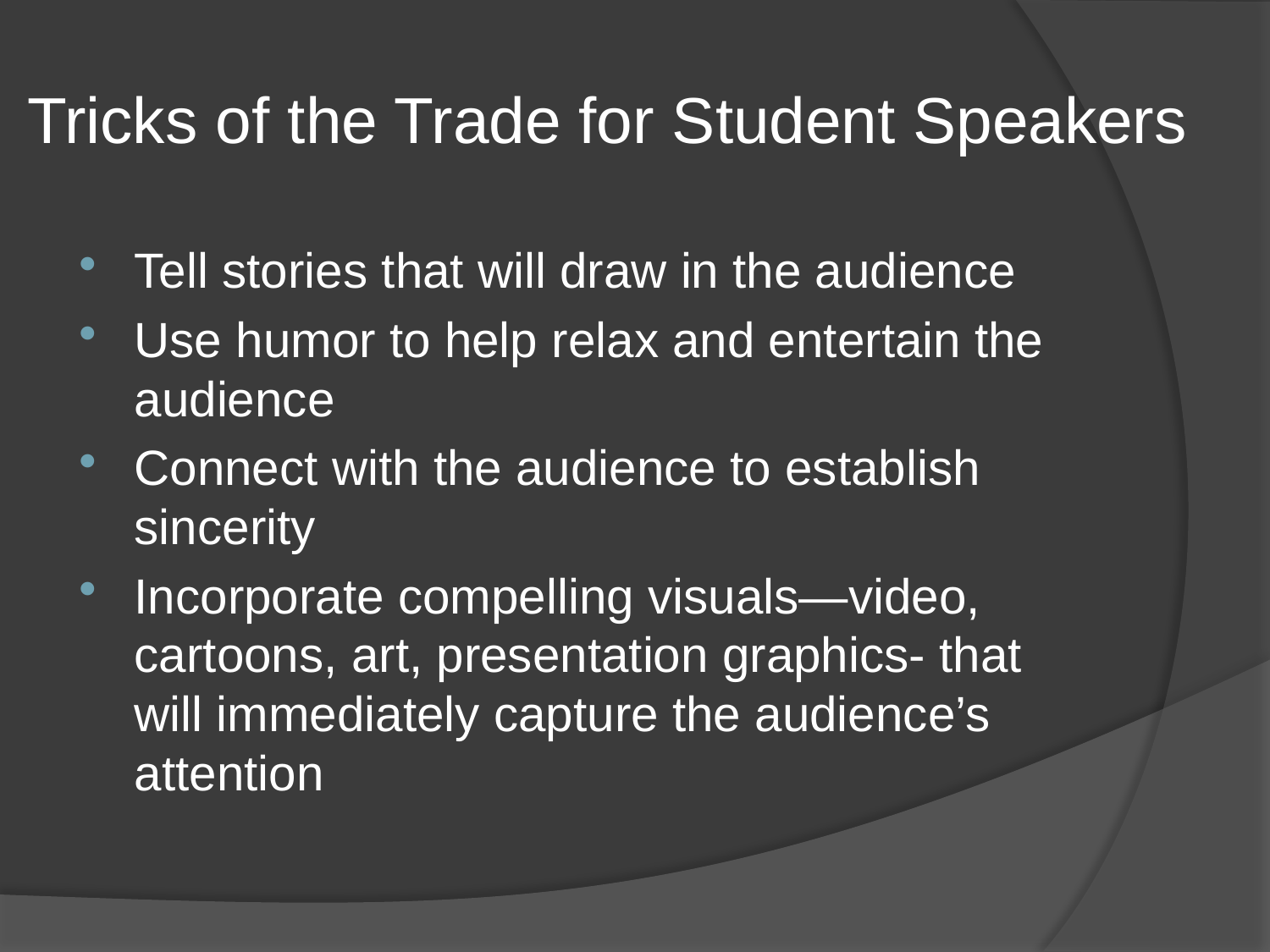

# Tricks of the Trade for Student Speakers
Tell stories that will draw in the audience
Use humor to help relax and entertain the audience
Connect with the audience to establish sincerity
Incorporate compelling visuals—video, cartoons, art, presentation graphics- that will immediately capture the audience’s attention